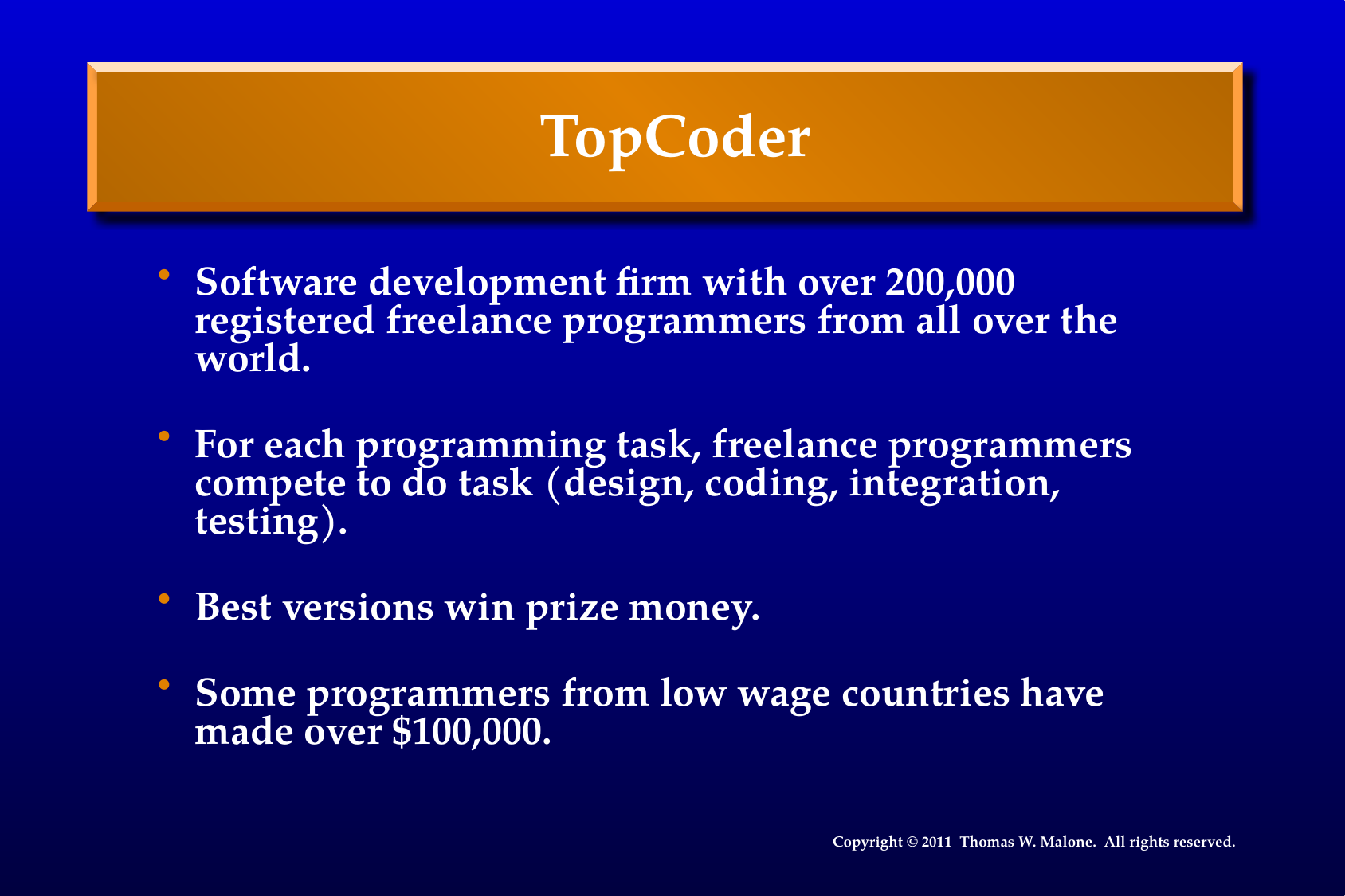

# TopCoder
Software development firm with over 200,000 registered freelance programmers from all over the world.
For each programming task, freelance programmers compete to do task (design, coding, integration, testing).
Best versions win prize money.
Some programmers from low wage countries have made over $100,000.